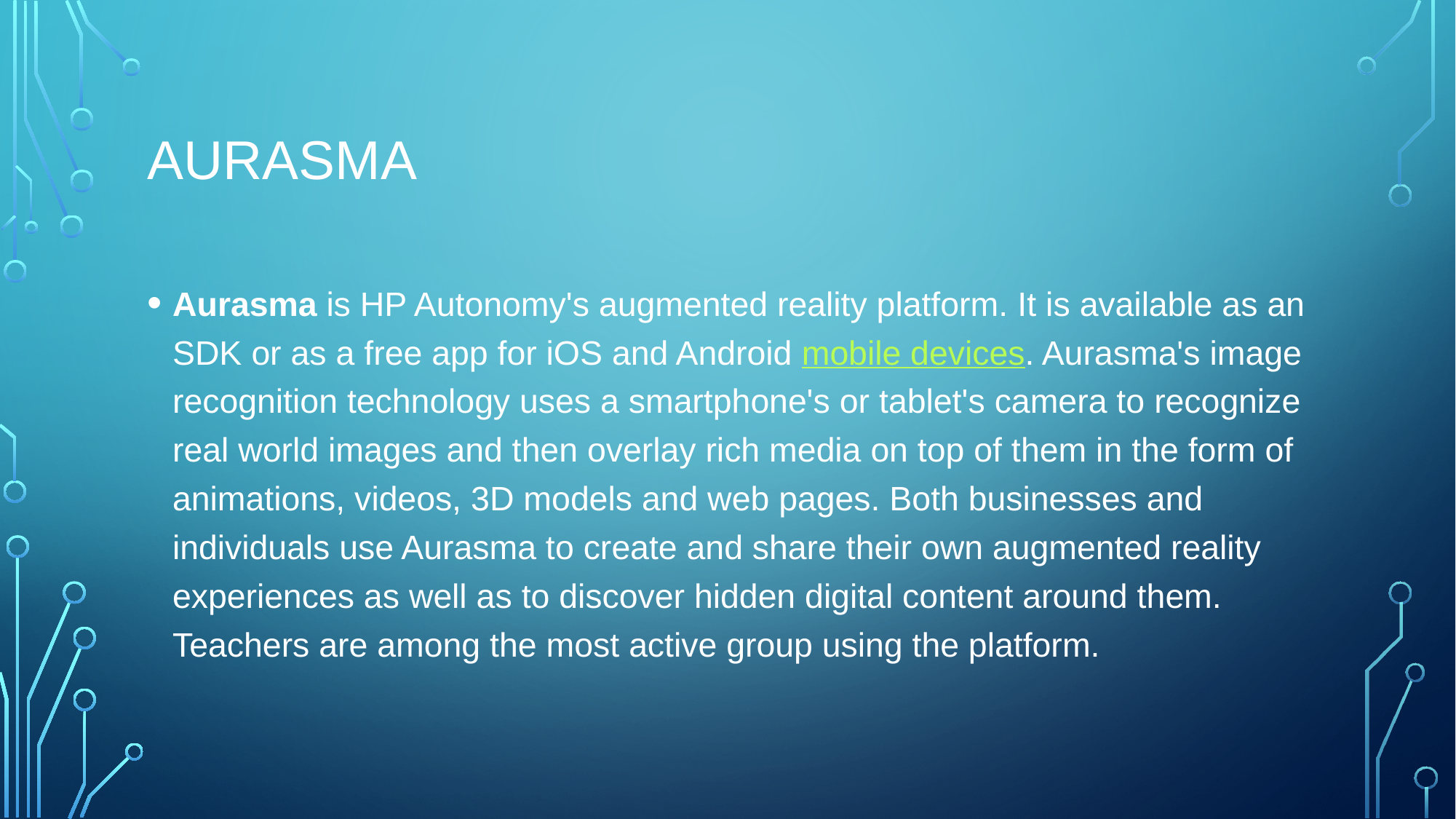

# aurasma
Aurasma is HP Autonomy's augmented reality platform. It is available as an SDK or as a free app for iOS and Android mobile devices. Aurasma's image recognition technology uses a smartphone's or tablet's camera to recognize real world images and then overlay rich media on top of them in the form of animations, videos, 3D models and web pages. Both businesses and individuals use Aurasma to create and share their own augmented reality experiences as well as to discover hidden digital content around them. Teachers are among the most active group using the platform.